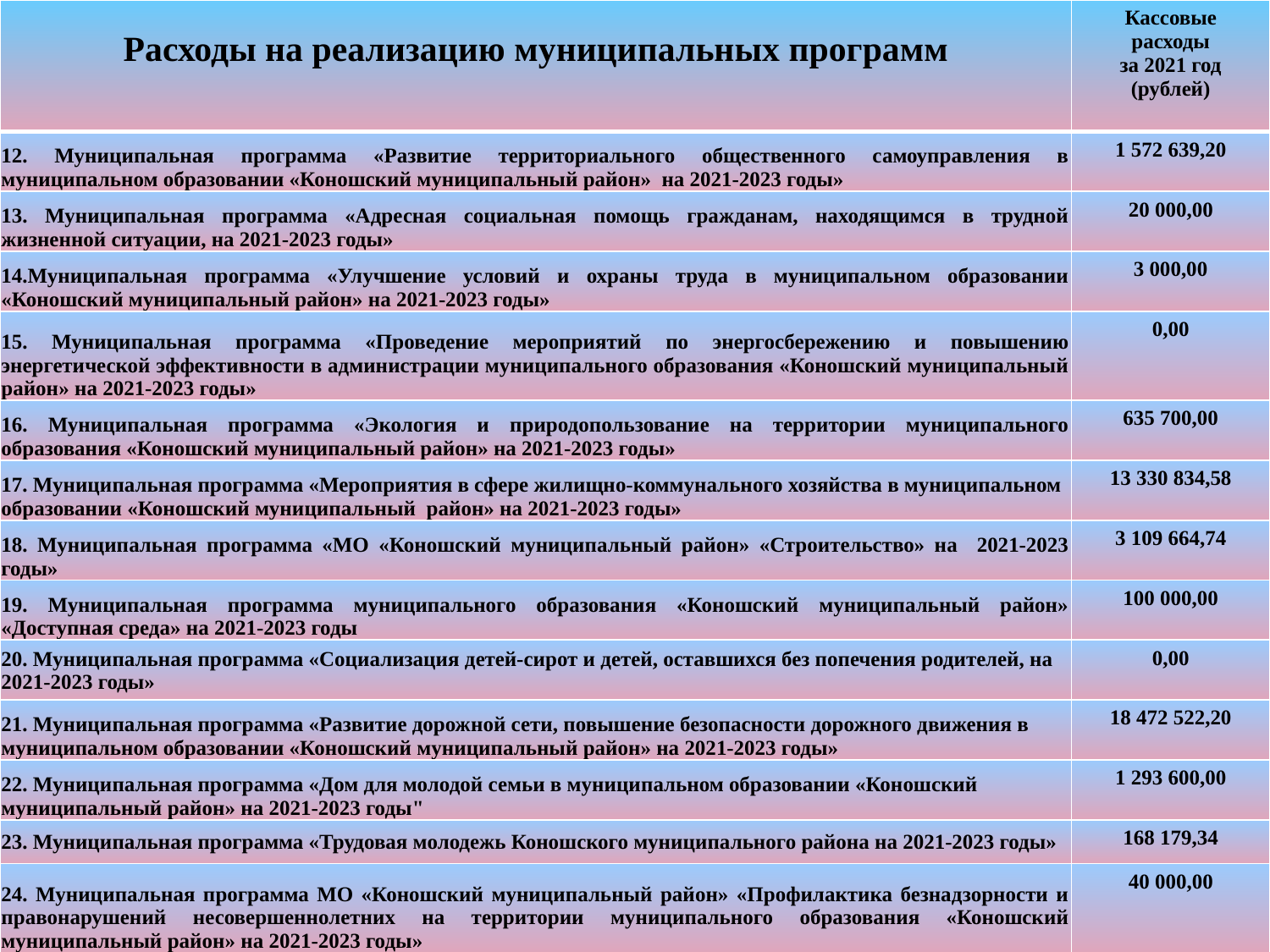

#
| Расходы на реализацию муниципальных программ | Кассовые расходы за 2021 год (рублей) |
| --- | --- |
| 12. Муниципальная программа «Развитие территориального общественного самоуправления в муниципальном образовании «Коношский муниципальный район» на 2021-2023 годы» | 1 572 639,20 |
| 13. Муниципальная программа «Адресная социальная помощь гражданам, находящимся в трудной жизненной ситуации, на 2021-2023 годы» | 20 000,00 |
| 14.Муниципальная программа «Улучшение условий и охраны труда в муниципальном образовании «Коношский муниципальный район» на 2021-2023 годы» | 3 000,00 |
| 15. Муниципальная программа «Проведение мероприятий по энергосбережению и повышению энергетической эффективности в администрации муниципального образования «Коношский муниципальный район» на 2021-2023 годы» | 0,00 |
| 16. Муниципальная программа «Экология и природопользование на территории муниципального образования «Коношский муниципальный район» на 2021-2023 годы» | 635 700,00 |
| 17. Муниципальная программа «Мероприятия в сфере жилищно-коммунального хозяйства в муниципальном образовании «Коношский муниципальный район» на 2021-2023 годы» | 13 330 834,58 |
| 18. Муниципальная программа «МО «Коношский муниципальный район» «Строительство» на 2021-2023 годы» | 3 109 664,74 |
| 19. Муниципальная программа муниципального образования «Коношский муниципальный район» «Доступная среда» на 2021-2023 годы | 100 000,00 |
| 20. Муниципальная программа «Социализация детей-сирот и детей, оставшихся без попечения родителей, на 2021-2023 годы» | 0,00 |
| 21. Муниципальная программа «Развитие дорожной сети, повышение безопасности дорожного движения в муниципальном образовании «Коношский муниципальный район» на 2021-2023 годы» | 18 472 522,20 |
| 22. Муниципальная программа «Дом для молодой семьи в муниципальном образовании «Коношский муниципальный район» на 2021-2023 годы" | 1 293 600,00 |
| 23. Муниципальная программа «Трудовая молодежь Коношского муниципального района на 2021-2023 годы» | 168 179,34 |
| 24. Муниципальная программа МО «Коношский муниципальный район» «Профилактика безнадзорности и правонарушений несовершеннолетних на территории муниципального образования «Коношский муниципальный район» на 2021-2023 годы» | 40 000,00 |
| 25. Муниципальная программа «Развитие массовой физической культуры и спорта в Коношском районе» на 2021-2023 годы» | 347 707,10 |
| 26. Муниципальная программа «Территория молодежи - территория развития Коношского муниципального района на 2021-2023 годы» | 161 262,00 |
| 27. Муниципальная программа «Развитие архивного дела в муниципальном образовании «Коношский муниципальный район» на 2021-2023 годы» | 50 000,00 |
| 28. Муниципальная программа МО «Коношский муниципальный район» «Управление муниципальными финансами и муниципальным долгом на 2021-2023 годы» | 32 823 733,60 |
| 29. Муниципальная программа «Формирование комфортной (современной) городской среды МО «Коношский муниципальный район» на 2018-2024 годы» | 35 398,42 |
| 30. Муниципальная программа «Проведение комплексных кадастровых работ на территории муниципального образования «Коношский муниципальный район» на 2021-2023 годы» | 443 933,07 |
| 31. Муниципальная программа «Профилактика терроризма и экстремизма в муниципальном образовании «Коношский муниципальный район» на 2021-2023 годы» | 10 000,00 |